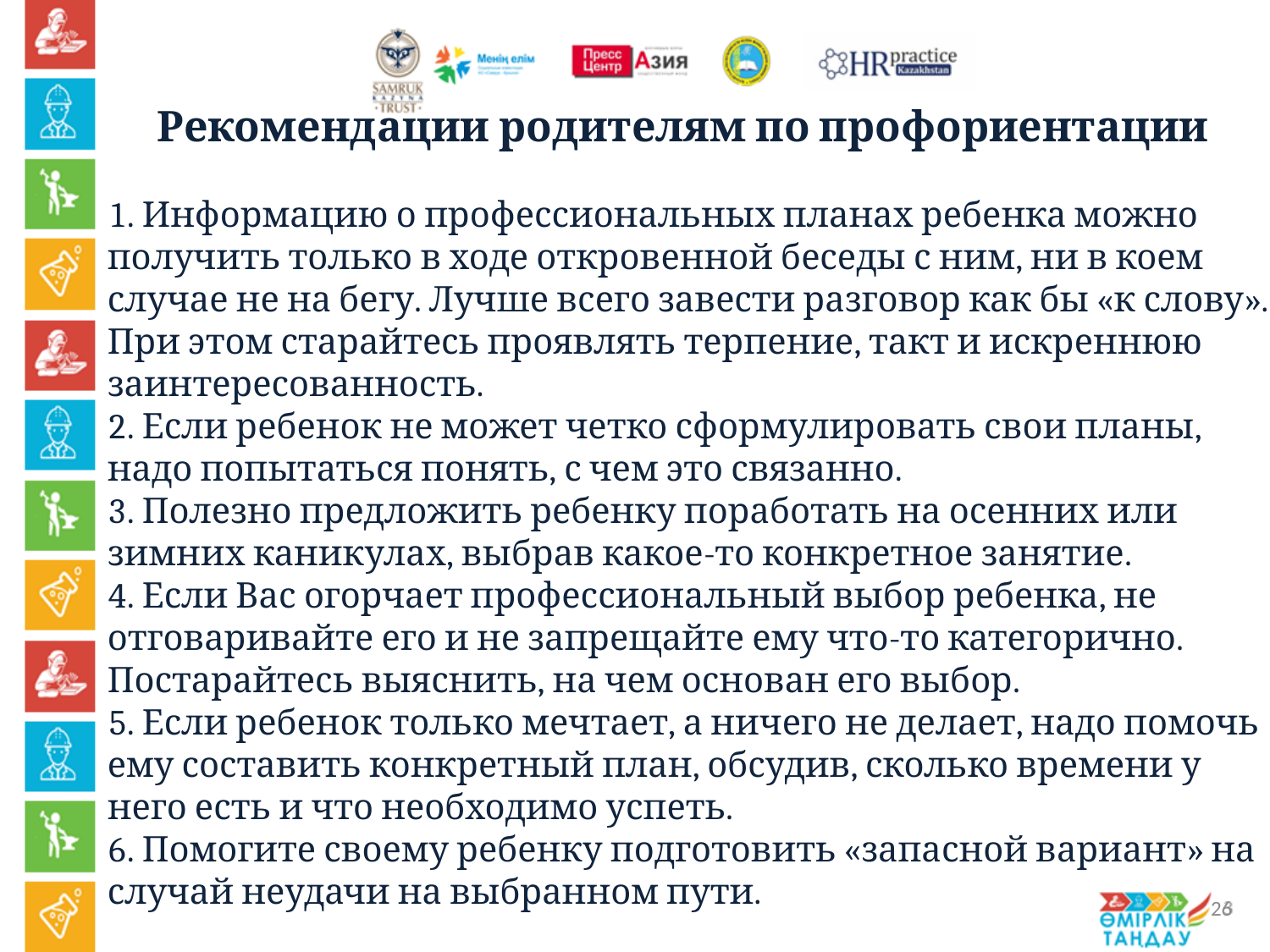

Рекомендации родителям по профориентации 
1. Информацию о профессиональных планах ребенка можно получить только в ходе откровенной беседы с ним, ни в коем случае не на бегу. Лучше всего завести разговор как бы «к слову». При этом старайтесь проявлять терпение, такт и искреннюю заинтересованность. 
2. Если ребенок не может четко сформулировать свои планы, надо попытаться понять, с чем это связанно. 
3. Полезно предложить ребенку поработать на осенних или зимних каникулах, выбрав какое-то конкретное занятие. 
4. Если Вас огорчает профессиональный выбор ребенка, не отговаривайте его и не запрещайте ему что-то категорично. Постарайтесь выяснить, на чем основан его выбор. 
5. Если ребенок только мечтает, а ничего не делает, надо помочь ему составить конкретный план, обсудив, сколько времени у него есть и что необходимо успеть. 
6. Помогите своему ребенку подготовить «запасной вариант» на случай неудачи на выбранном пути.
26